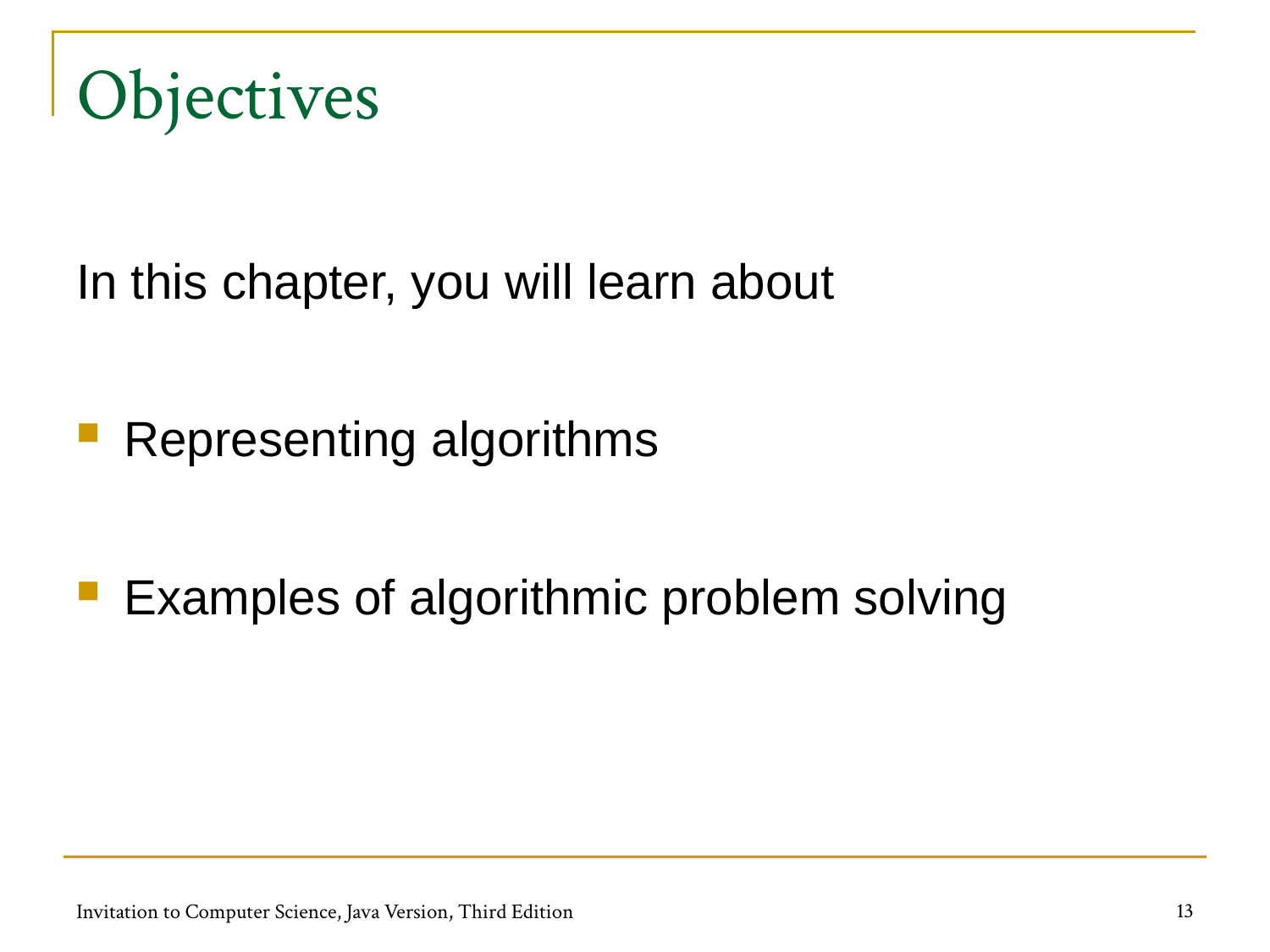

# Objectives
In this chapter, you will learn about
Representing algorithms
Examples of algorithmic problem solving
13
Invitation to Computer Science, Java Version, Third Edition